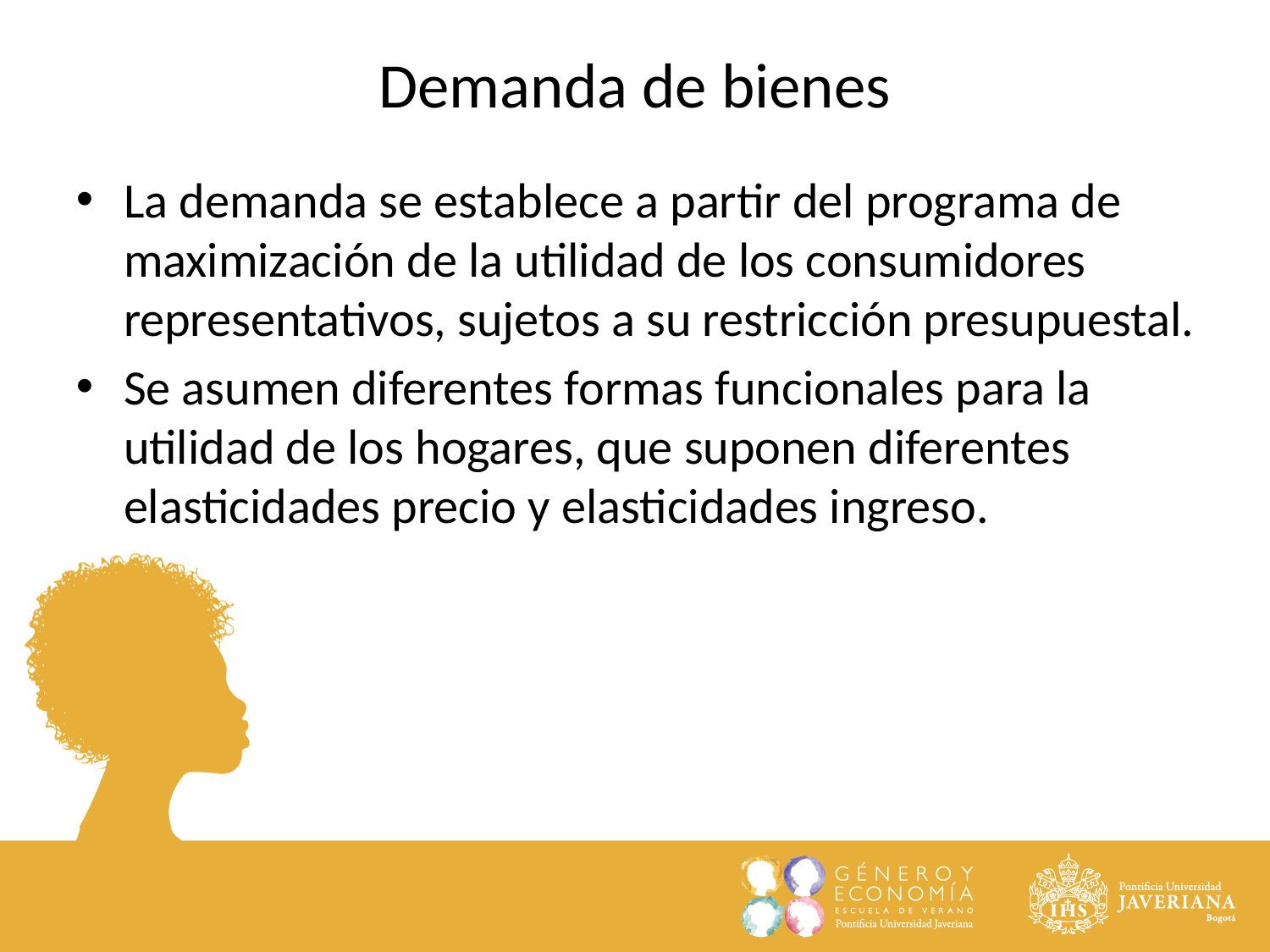

Demanda de bienes
La demanda se establece a partir del programa de maximización de la utilidad de los consumidores representativos, sujetos a su restricción presupuestal.
Se asumen diferentes formas funcionales para la utilidad de los hogares, que suponen diferentes elasticidades precio y elasticidades ingreso.